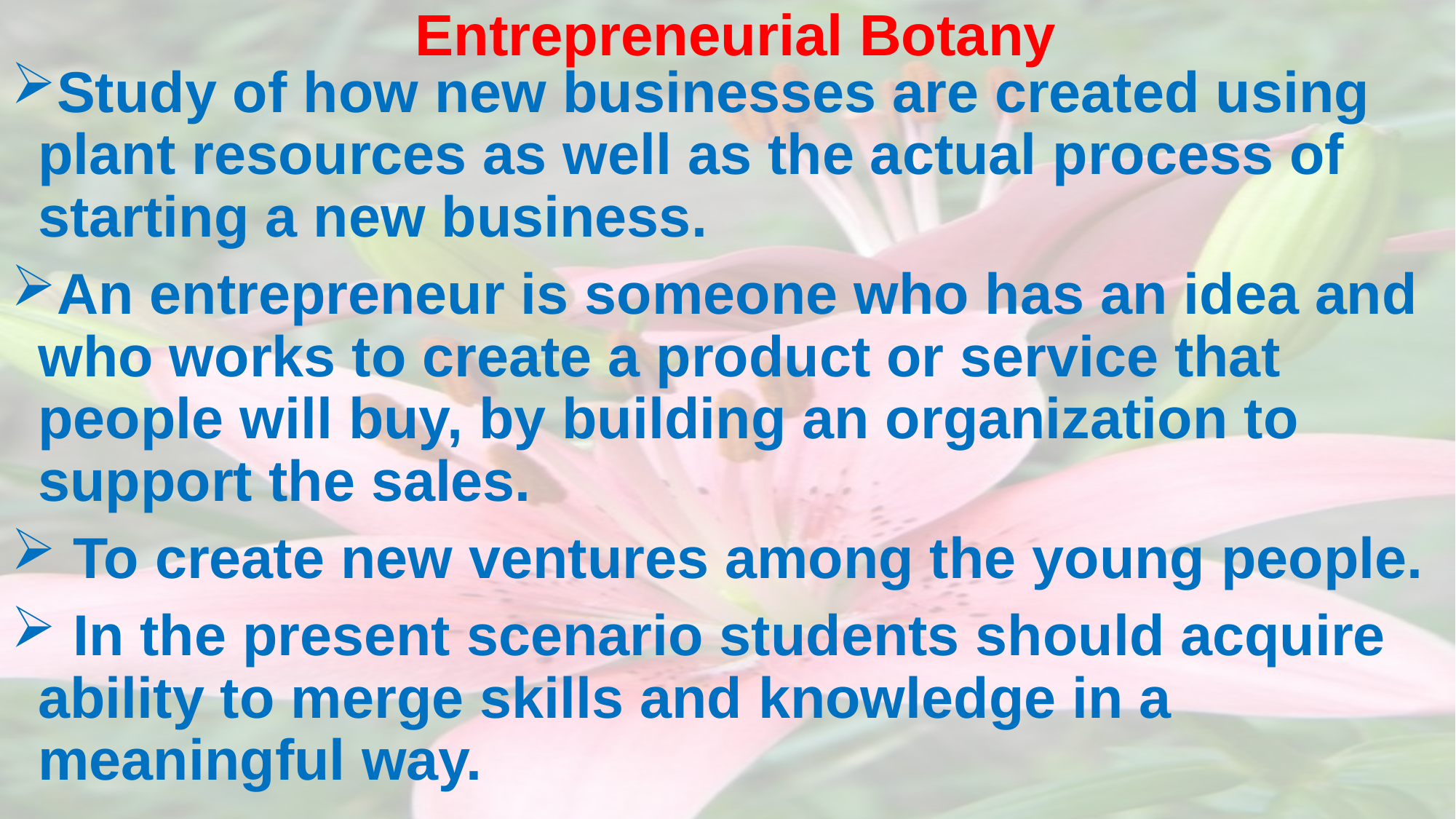

# Entrepreneurial Botany
Study of how new businesses are created using plant resources as well as the actual process of starting a new business.
An entrepreneur is someone who has an idea and who works to create a product or service that people will buy, by building an organization to support the sales.
 To create new ventures among the young people.
 In the present scenario students should acquire ability to merge skills and knowledge in a meaningful way.